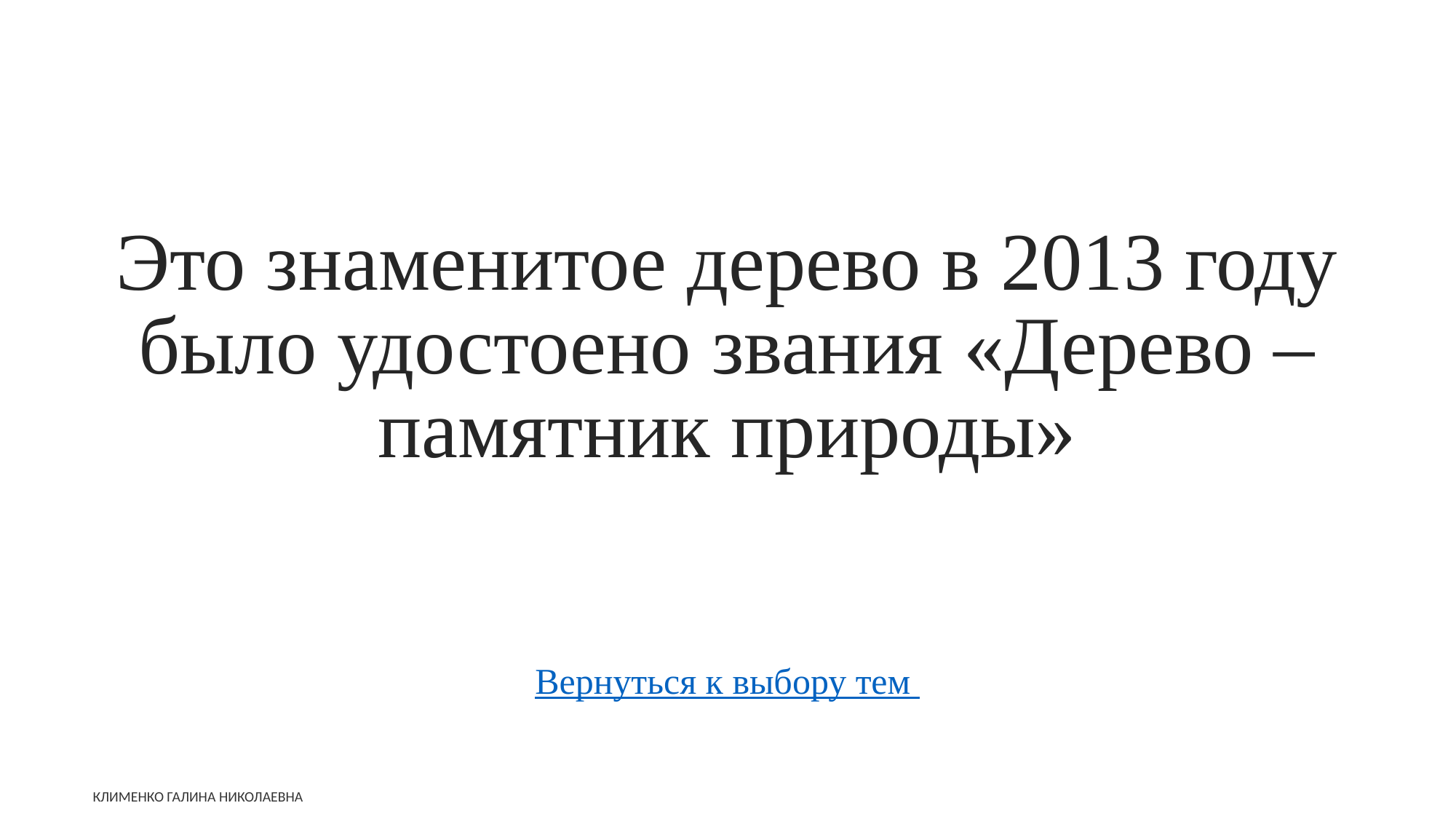

Это знаменитое дерево в 2013 году было удостоено звания «Дерево – памятник природы»
Вернуться к выбору тем
Клименко Галина Николаевна